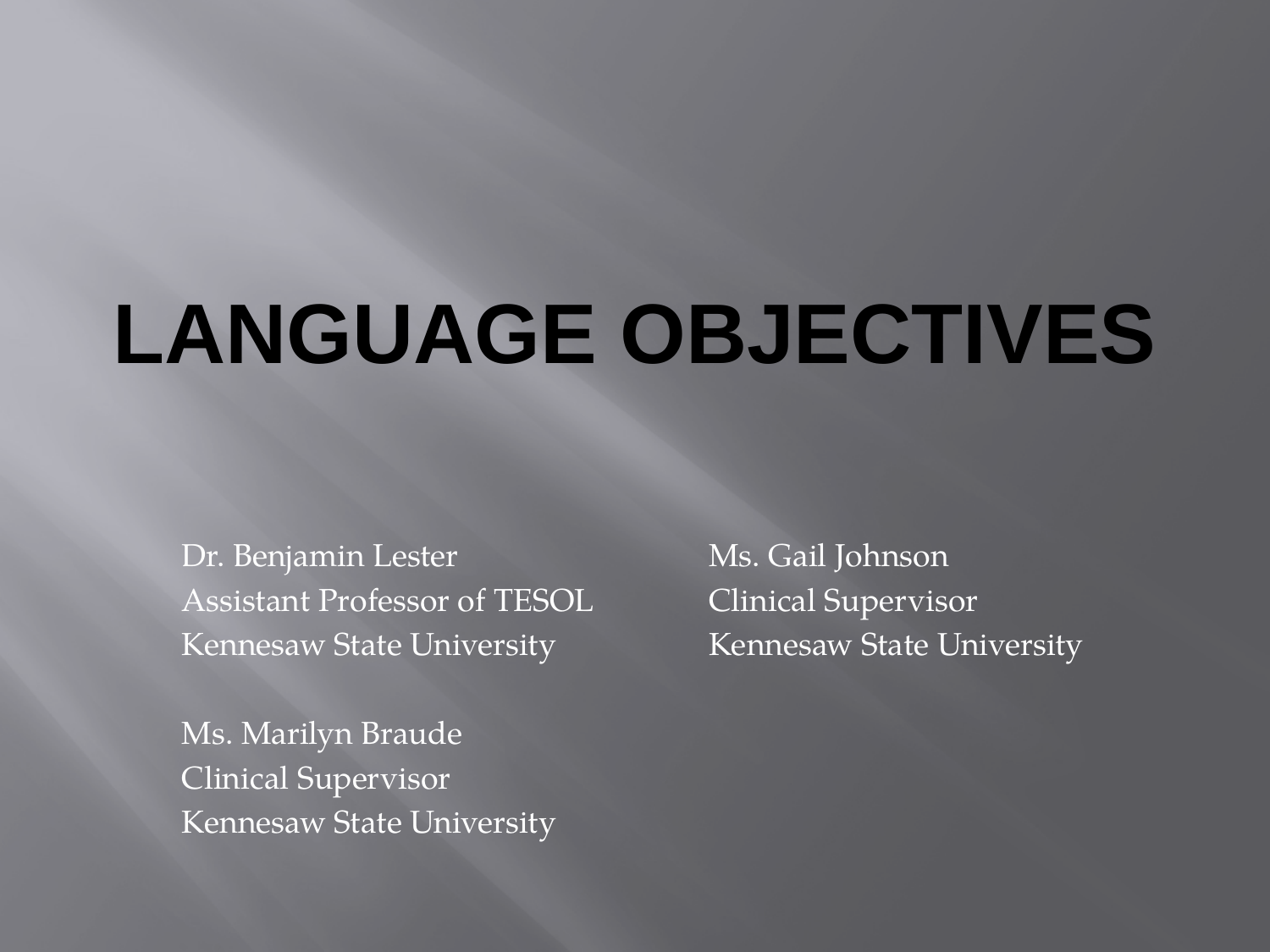

# Language Objectives
Dr. Benjamin Lester
Assistant Professor of TESOL
Kennesaw State University

Ms. Marilyn Braude
Clinical Supervisor
Kennesaw State University
Ms. Gail Johnson
Clinical Supervisor
Kennesaw State University